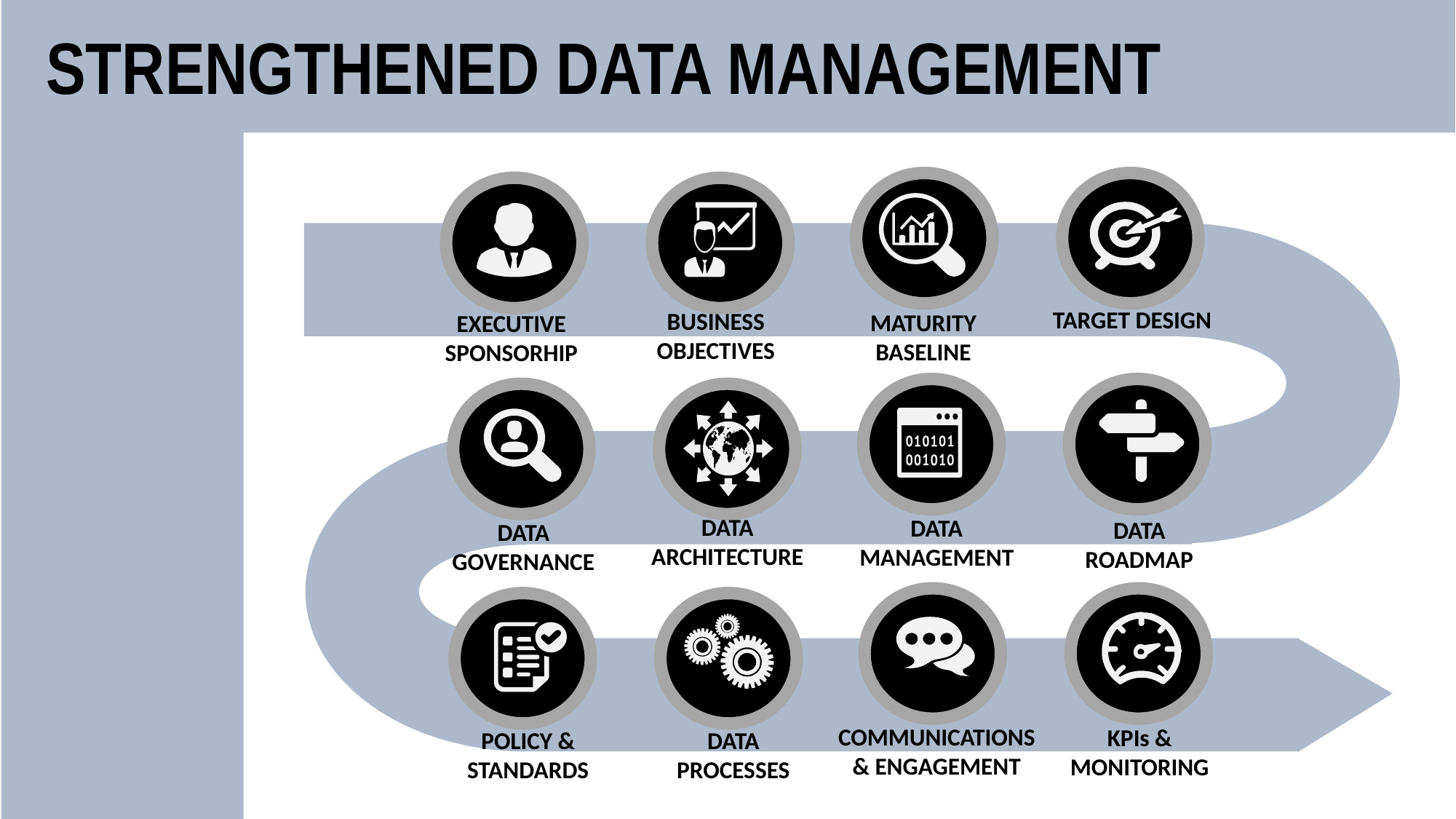

STRENGTHENED DATA MANAGEMENT

TARGET DESIGN
BUSINESS OBJECTIVES
MATURITY BASELINE
EXECUTIVE SPONSORHIP

DATA ARCHITECTURE
DATA MANAGEMENT
DATA ROADMAP
DATA GOVERNANCE

COMMUNICATIONS & ENGAGEMENT
KPIs & MONITORING
POLICY & STANDARDS
DATA PROCESSES